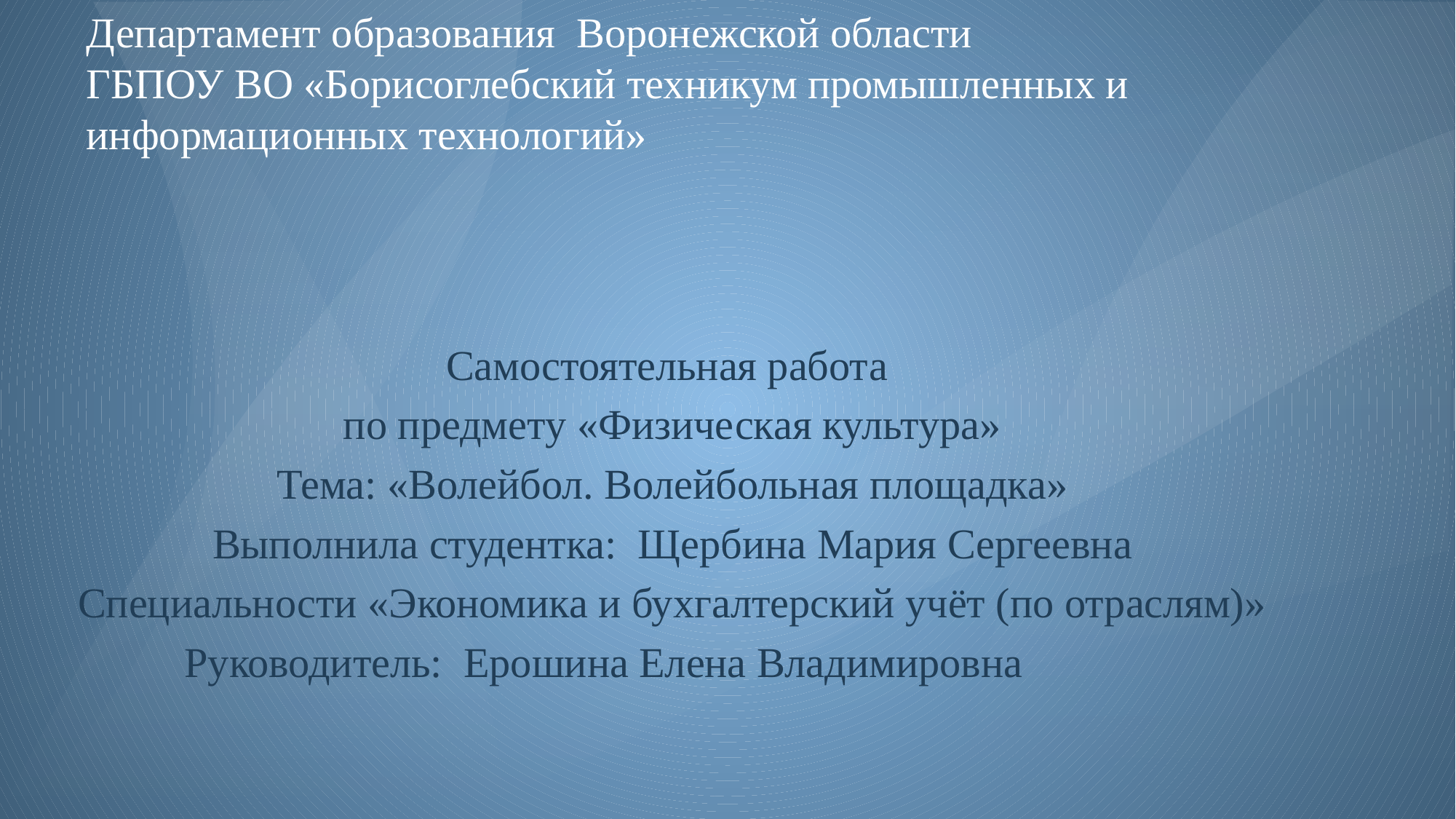

Департамент образования  Воронежской области
ГБПОУ ВО «Борисоглебский техникум промышленных и                    информационных технологий»
Самостоятельная работа
по предмету «Физическая культура»
Тема: «Волейбол. Волейбольная площадка»
Выполнила студентка:  Щербина Мария Сергеевна
Специальности «Экономика и бухгалтерский учёт (по отраслям)»
Руководитель:  Ерошина Елена Владимировна
#